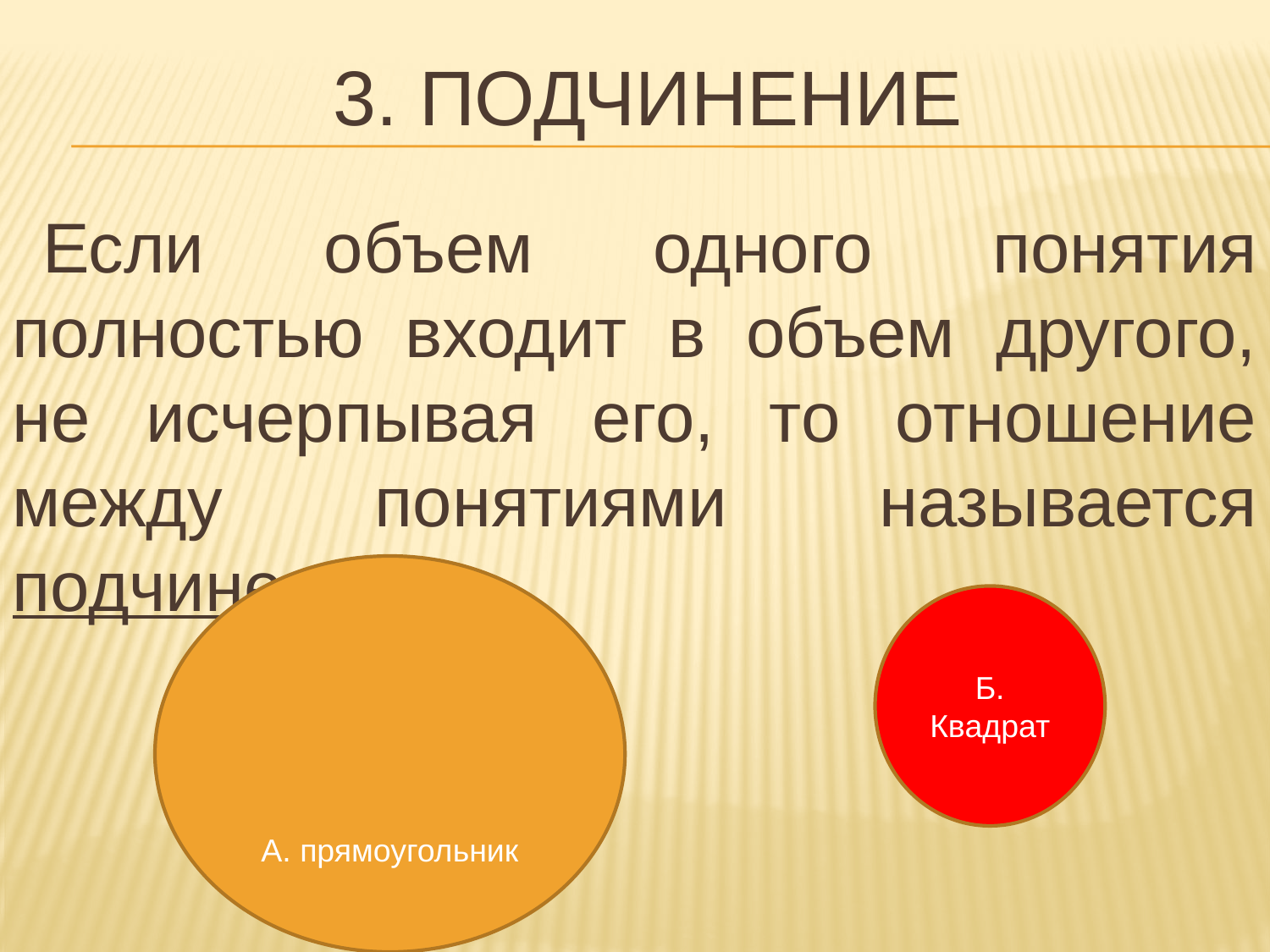

# 3. подчинение
Если объем одного понятия полностью входит в объем другого, не исчерпывая его, то отношение между понятиями называется подчинением.

А. прямоугольник
Б. Квадрат